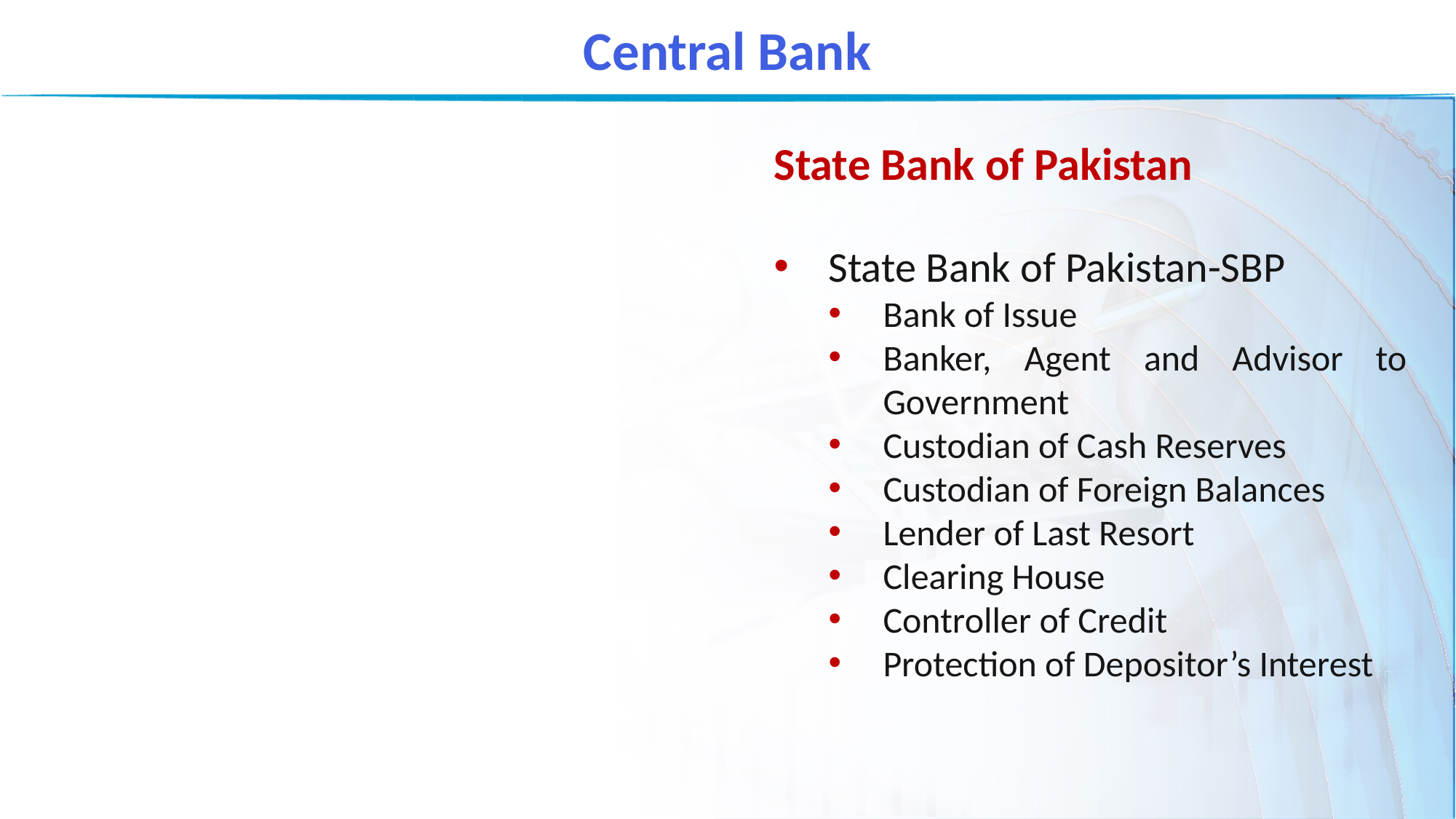

Central Bank
State Bank of Pakistan

State Bank of Pakistan-SBP
Bank of Issue
Banker, Agent and Advisor to Government
Custodian of Cash Reserves
Custodian of Foreign Balances
Lender of Last Resort
Clearing House
Controller of Credit
Protection of Depositor’s Interest